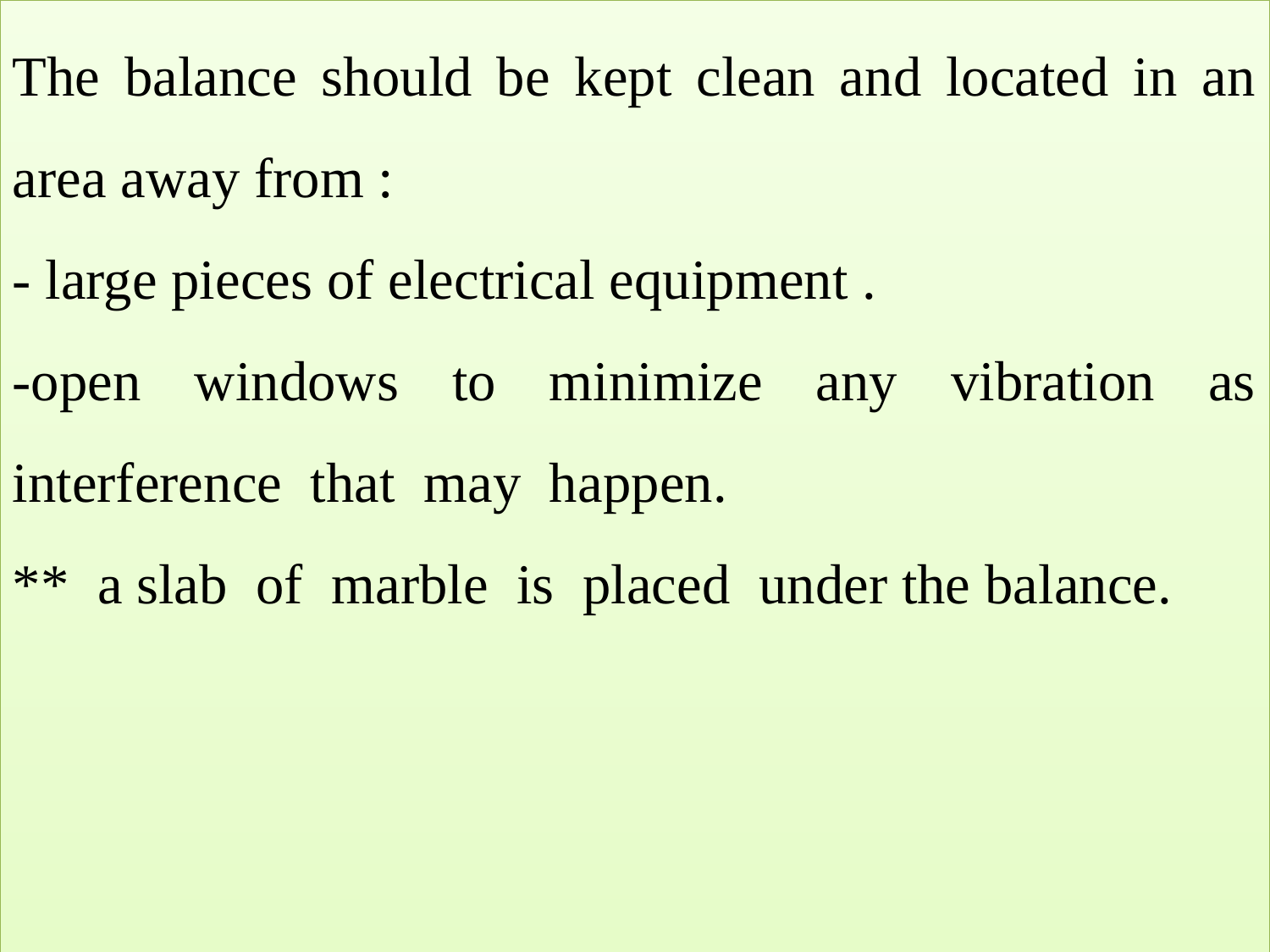

The balance should be kept clean and located in an area away from :
- large pieces of electrical equipment .
-open windows to minimize any vibration as interference  that  may  happen.
**  a slab  of  marble  is  placed  under the balance.